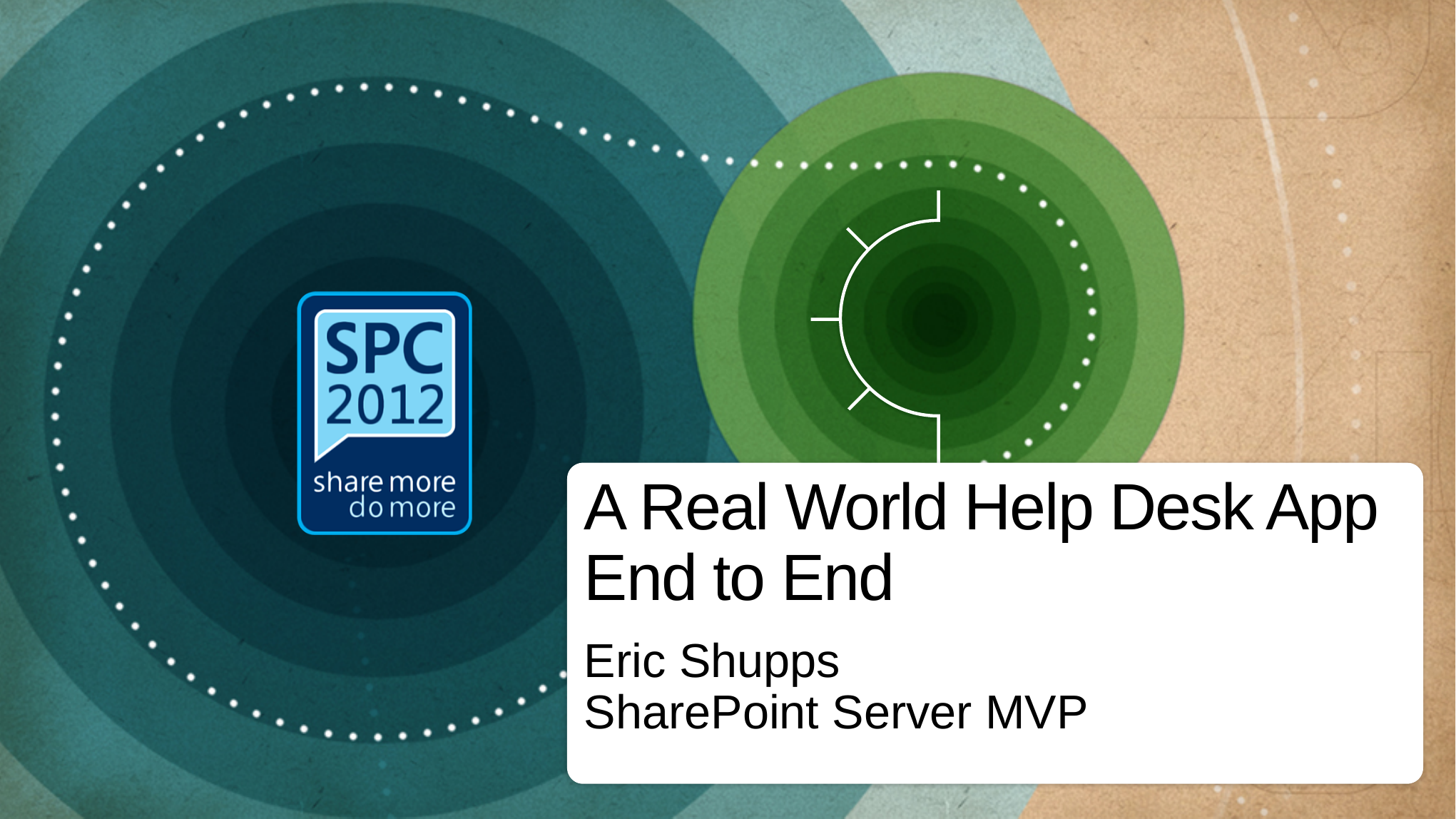

# A Real World Help Desk App End to End
Eric Shupps
SharePoint Server MVP